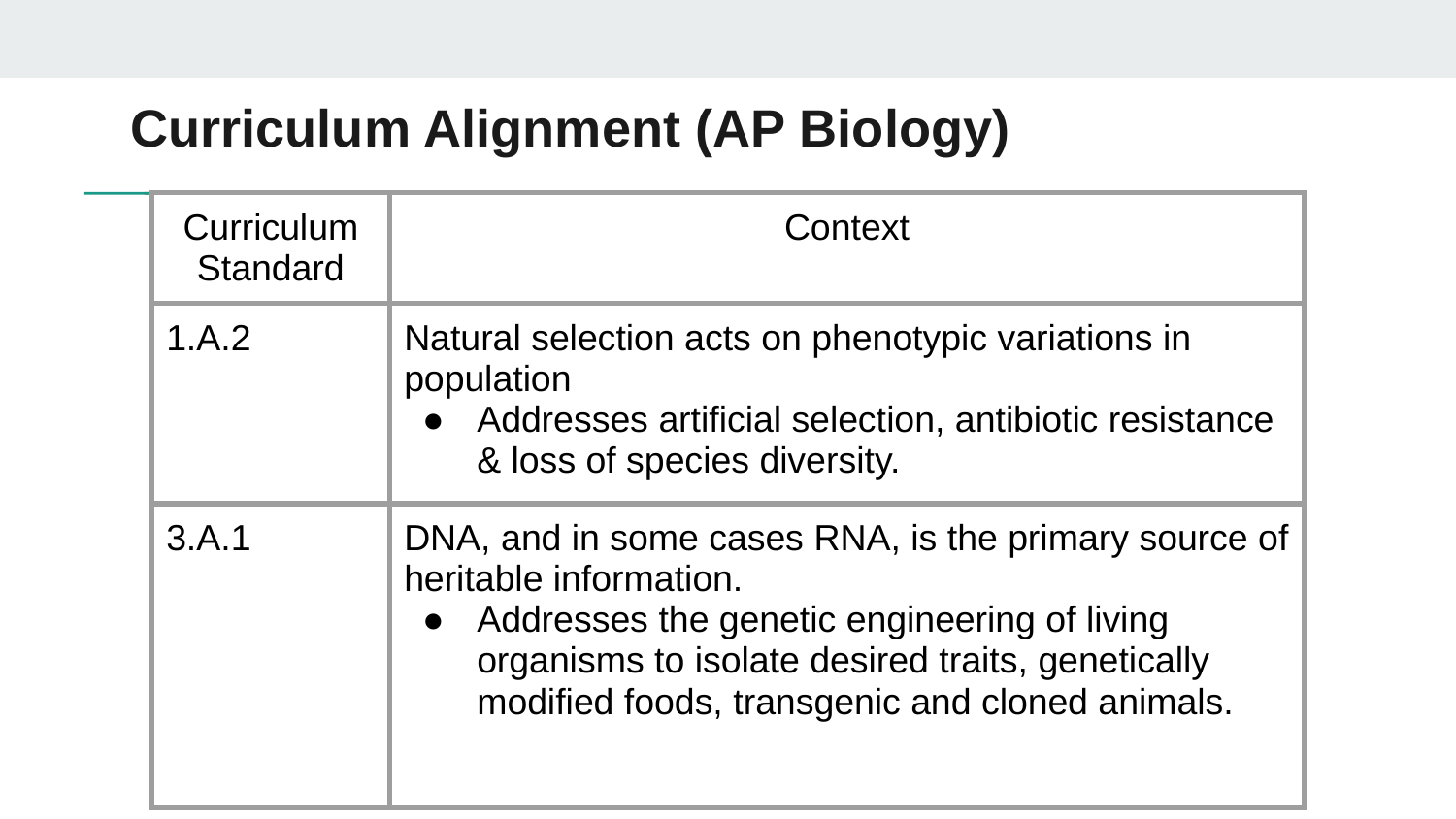

# Curriculum Alignment (AP Biology)
| Curriculum Standard | Context |
| --- | --- |
| 1.A.2 | Natural selection acts on phenotypic variations in population Addresses artificial selection, antibiotic resistance & loss of species diversity. |
| 3.A.1 | DNA, and in some cases RNA, is the primary source of heritable information. Addresses the genetic engineering of living organisms to isolate desired traits, genetically modified foods, transgenic and cloned animals. |